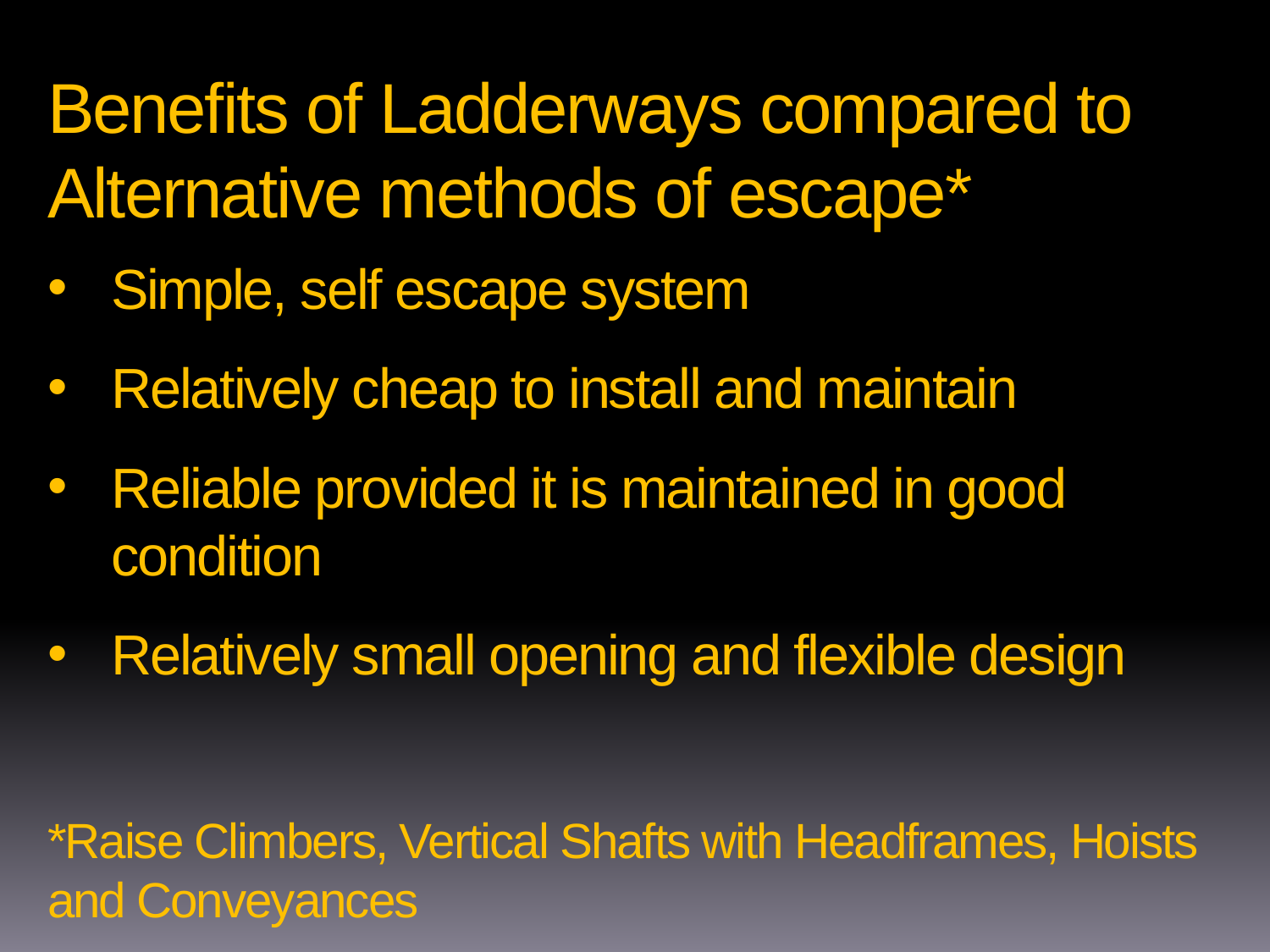

Benefits of Ladderways compared to Alternative methods of escape*
Simple, self escape system
Relatively cheap to install and maintain
Reliable provided it is maintained in good condition
Relatively small opening and flexible design

*Raise Climbers, Vertical Shafts with Headframes, Hoists and Conveyances